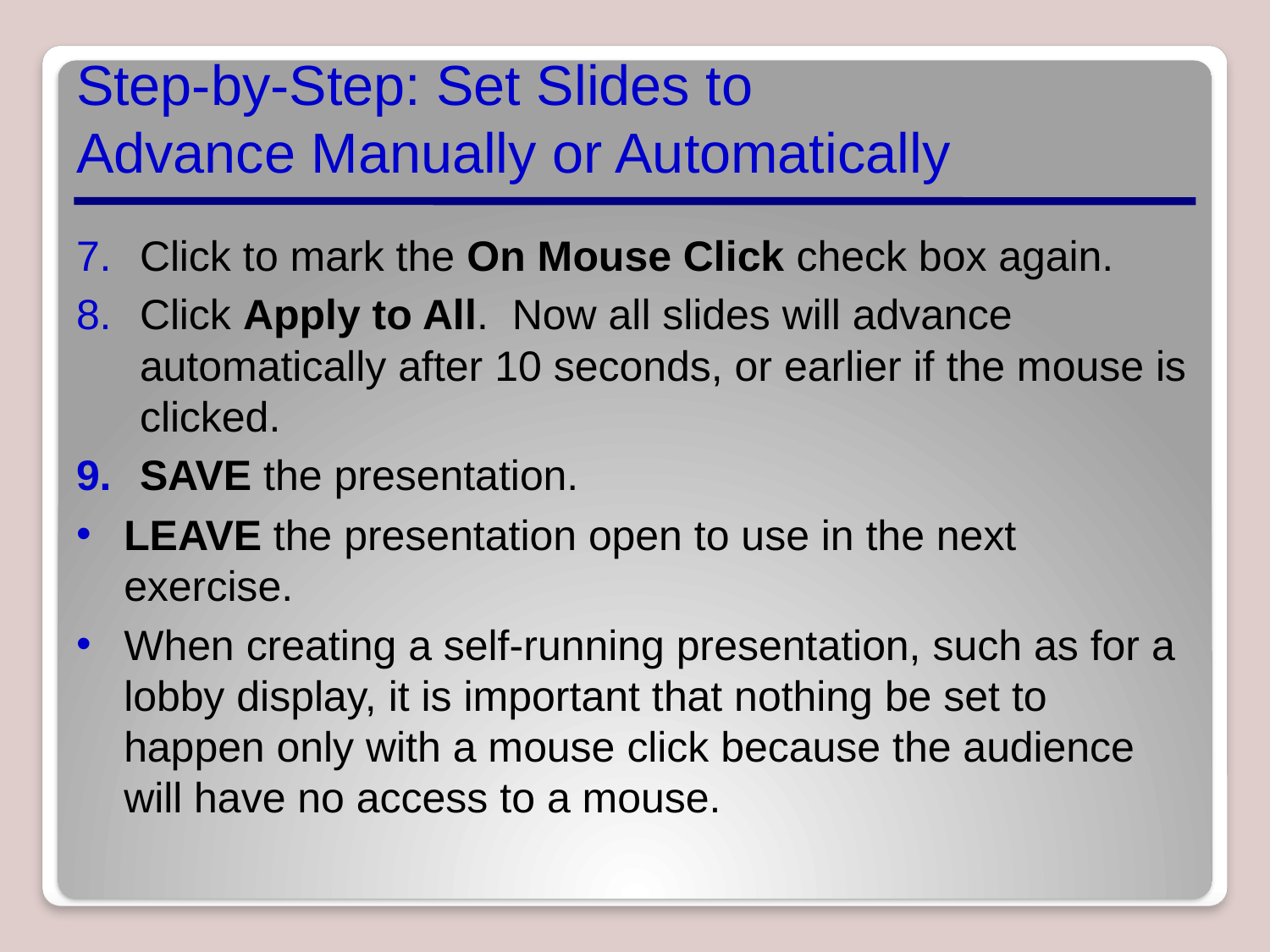

# Step-by-Step: Set Slides to Advance Manually or Automatically
Click to mark the On Mouse Click check box again.
Click Apply to All.  Now all slides will advance automatically after 10 seconds, or earlier if the mouse is clicked.
SAVE the presentation.
LEAVE the presentation open to use in the next exercise.
When creating a self-running presentation, such as for a lobby display, it is important that nothing be set to happen only with a mouse click because the audience will have no access to a mouse.